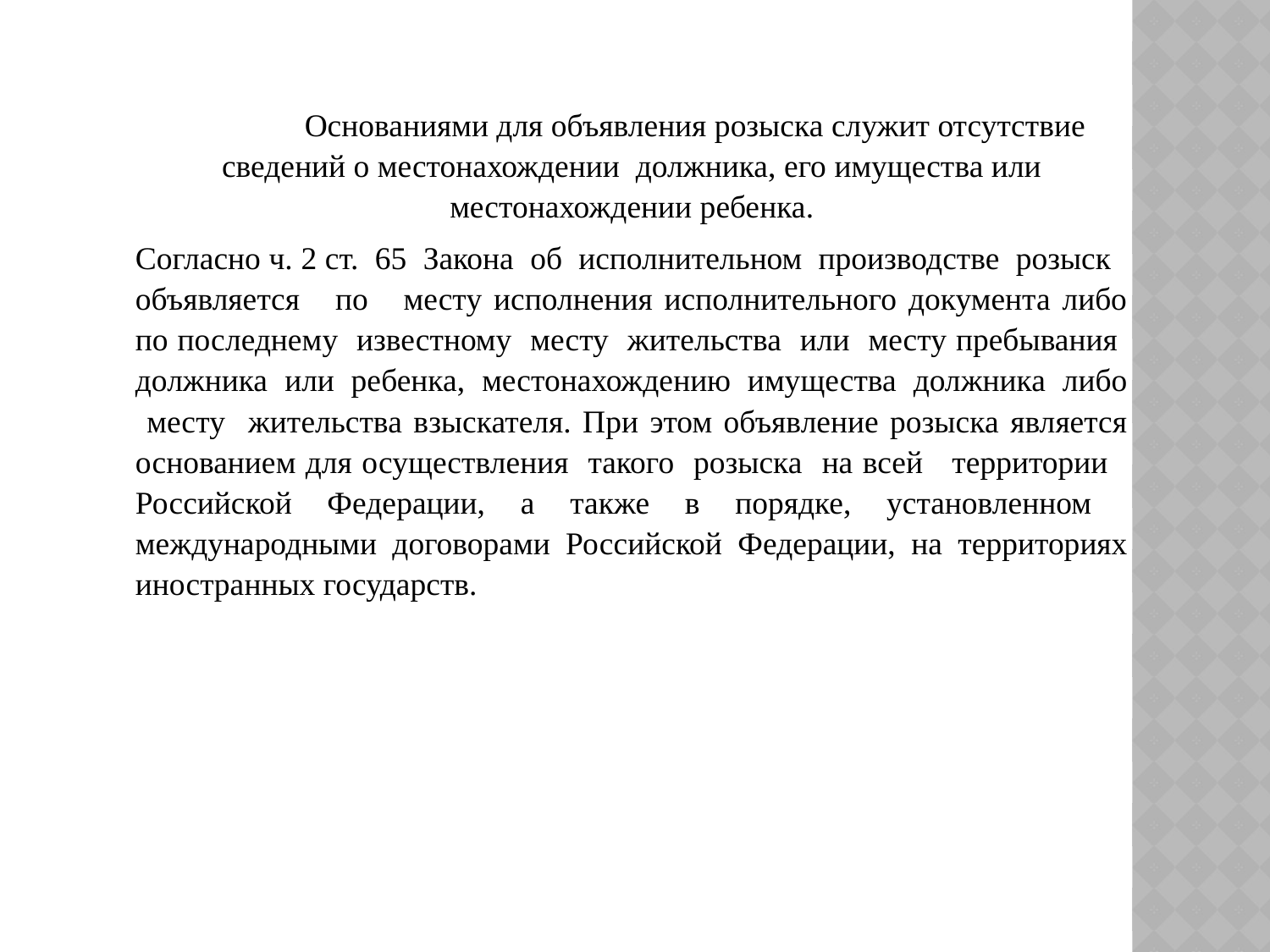

Основаниями для объявления розыска служит отсутствие сведений о местонахождении  должника, его имущества или местонахождении ребенка.
Согласно ч. 2 ст.  65  Закона  об  исполнительном  производстве  розыск   объявляется   по   месту исполнения исполнительного документа либо по последнему  известному  месту  жительства  или  месту пребывания  должника  или  ребенка,  местонахождению  имущества  должника  либо  месту  жительства взыскателя. При этом объявление розыска является основанием для осуществления  такого  розыска  на всей   территории   Российской   Федерации,   а   также   в   порядке,   установленном    международными договорами Российской Федерации, на территориях иностранных государств.